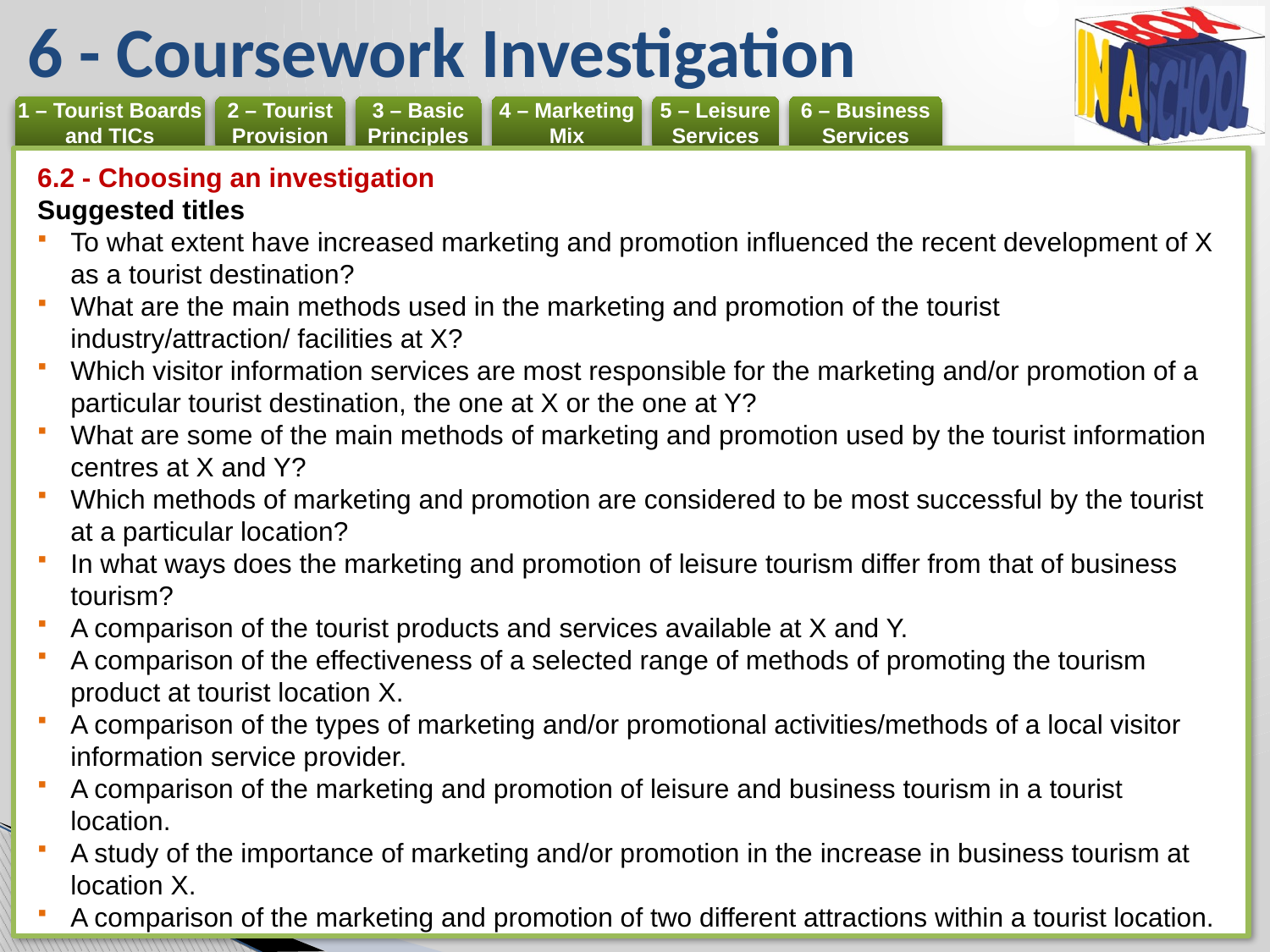

# 6 - Coursework Investigation
6.2 - Choosing an investigation
Suggested titles
To what extent have increased marketing and promotion influenced the recent development of X as a tourist destination?
What are the main methods used in the marketing and promotion of the tourist industry/attraction/ facilities at X?
Which visitor information services are most responsible for the marketing and/or promotion of a particular tourist destination, the one at X or the one at Y?
What are some of the main methods of marketing and promotion used by the tourist information centres at X and Y?
Which methods of marketing and promotion are considered to be most successful by the tourist at a particular location?
In what ways does the marketing and promotion of leisure tourism differ from that of business tourism?
A comparison of the tourist products and services available at X and Y.
A comparison of the effectiveness of a selected range of methods of promoting the tourism product at tourist location X.
A comparison of the types of marketing and/or promotional activities/methods of a local visitor information service provider.
A comparison of the marketing and promotion of leisure and business tourism in a tourist location.
A study of the importance of marketing and/or promotion in the increase in business tourism at location X.
A comparison of the marketing and promotion of two different attractions within a tourist location.